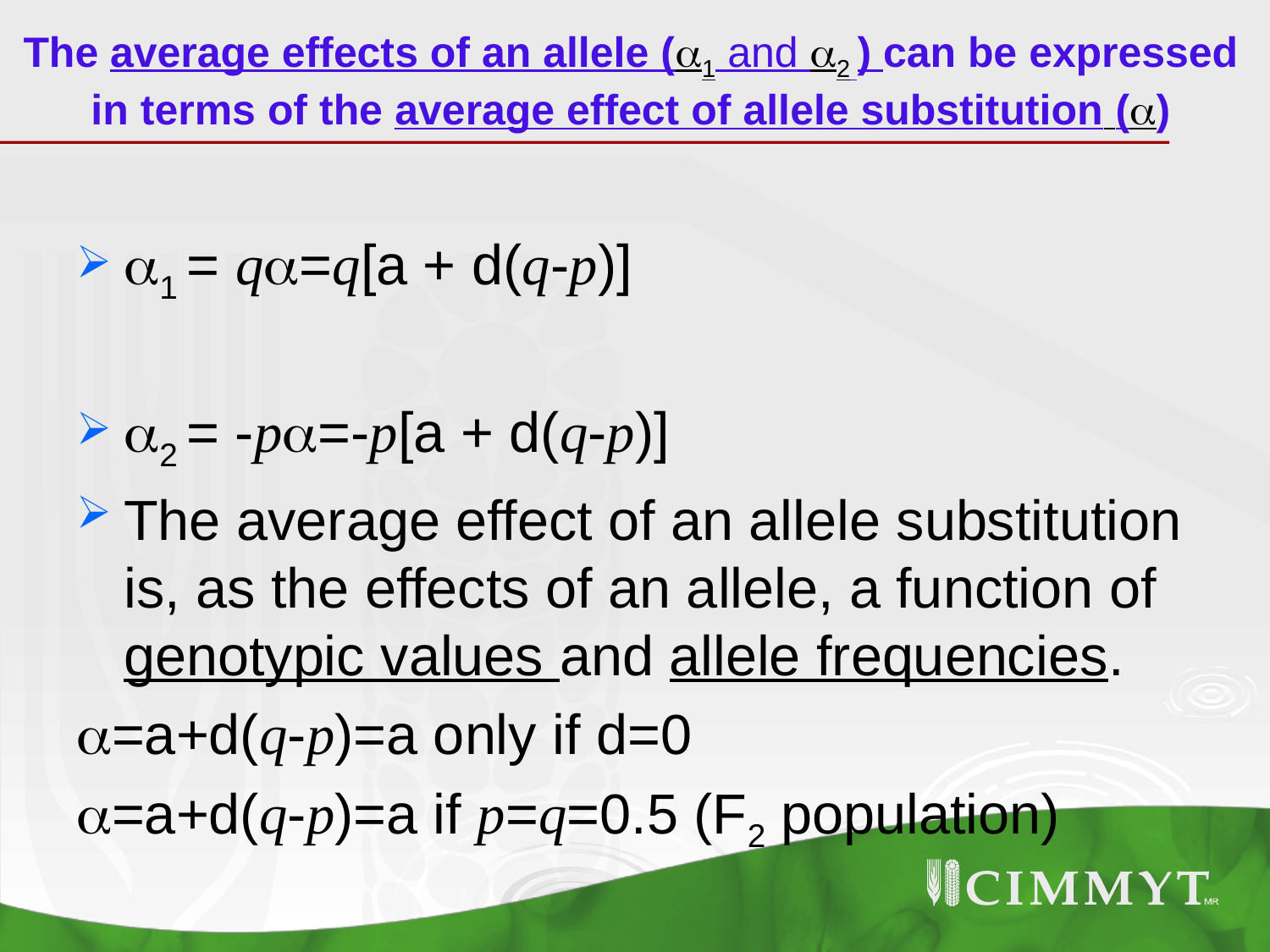

# The average effects of an allele (α1 and α2 ) can be expressed in terms of the average effect of allele substitution (α)
α1 = qα=q[a + d(q-p)]

α2 = -pα=-p[a + d(q-p)]
The average effect of an allele substitution is, as the effects of an allele, a function of genotypic values and allele frequencies.
α=a+d(q-p)=a only if d=0
α=a+d(q-p)=a if p=q=0.5 (F2 population)